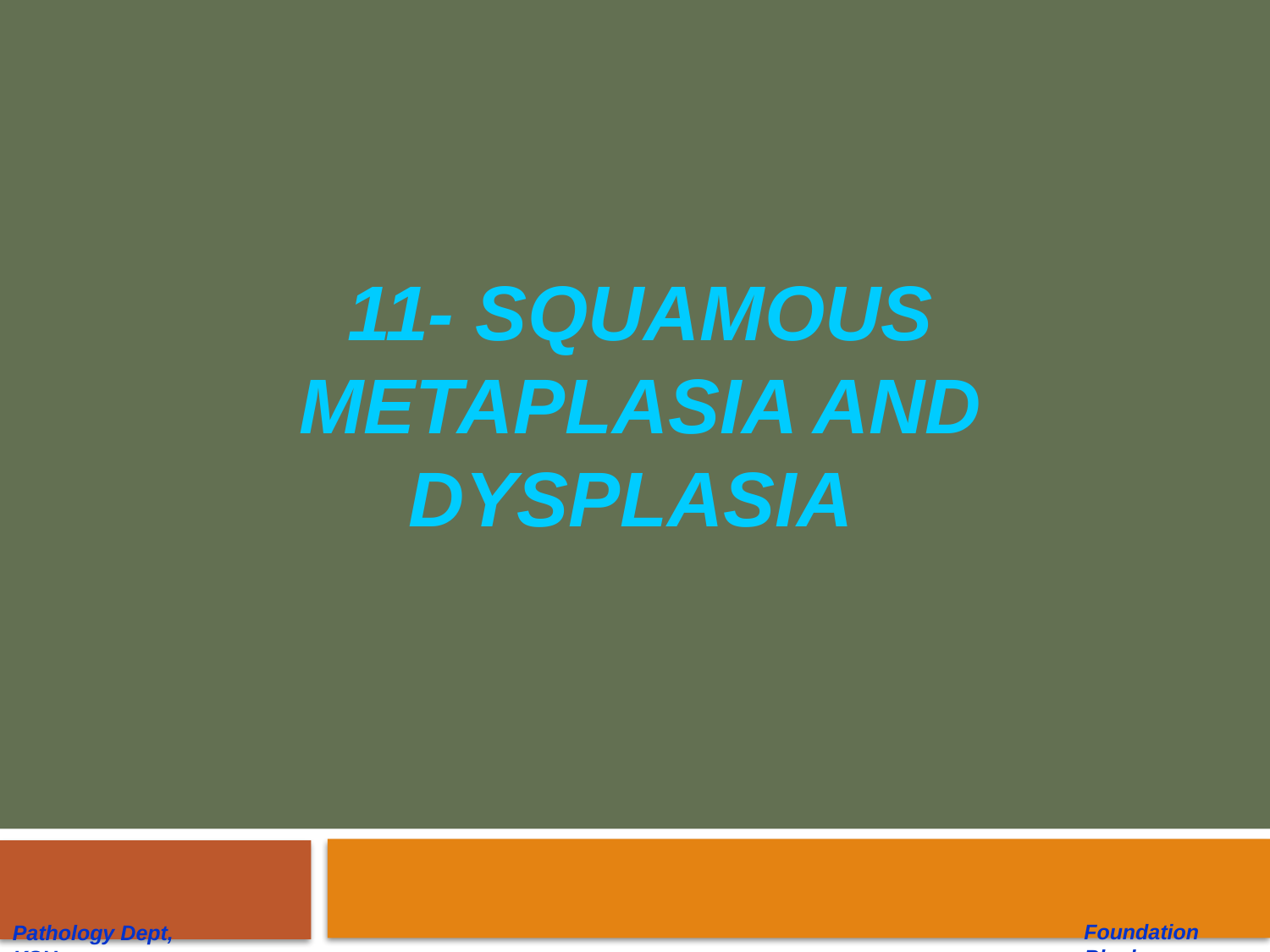

# 11- Squamous Metaplasia and Dysplasia
Foundation Block
Pathology Dept, KSU